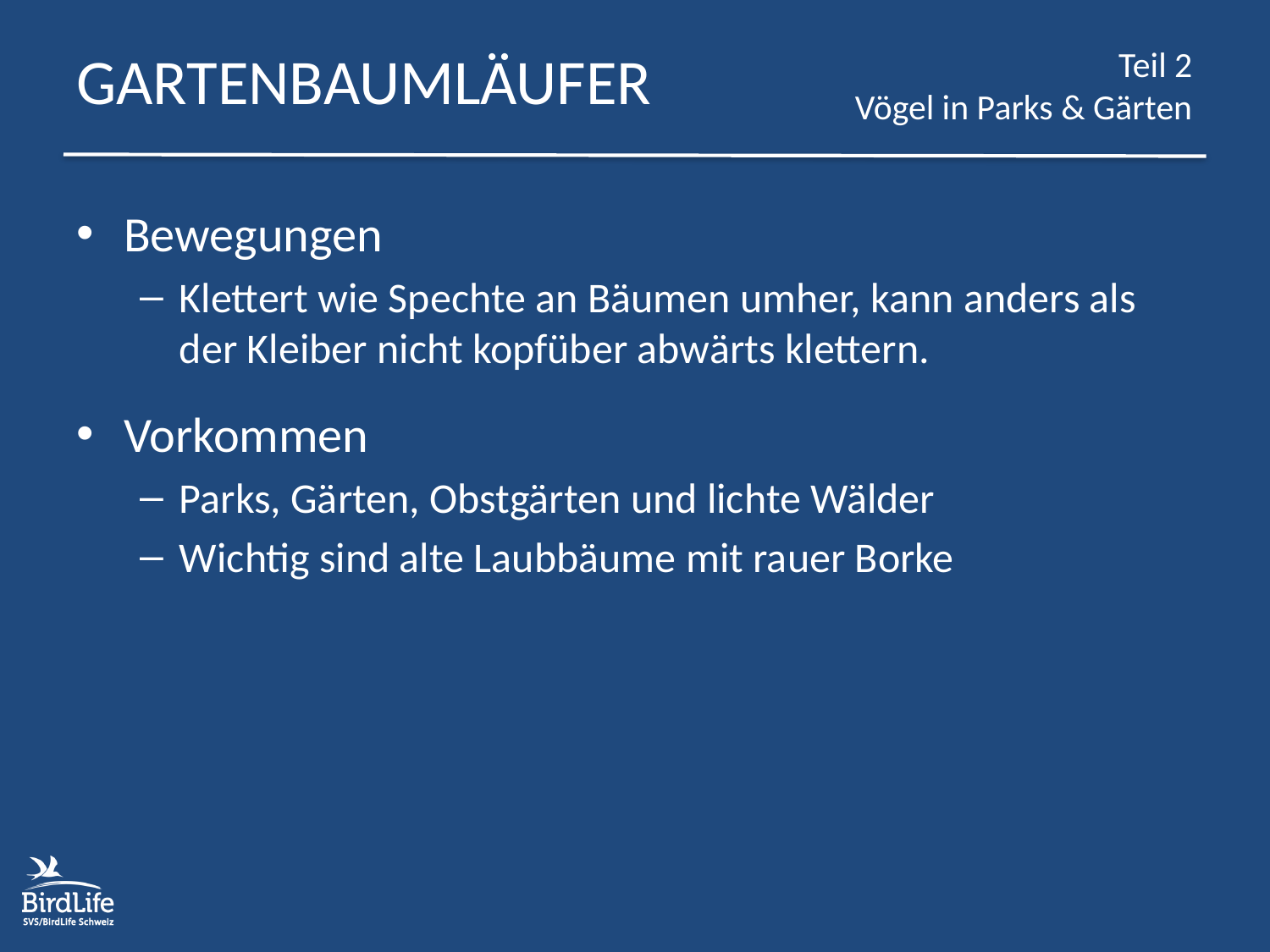

# GARTENBAUMLÄUFER
Bewegungen
Klettert wie Spechte an Bäumen umher, kann anders als der Kleiber nicht kopfüber abwärts klettern.
Vorkommen
Parks, Gärten, Obstgärten und lichte Wälder
Wichtig sind alte Laubbäume mit rauer Borke